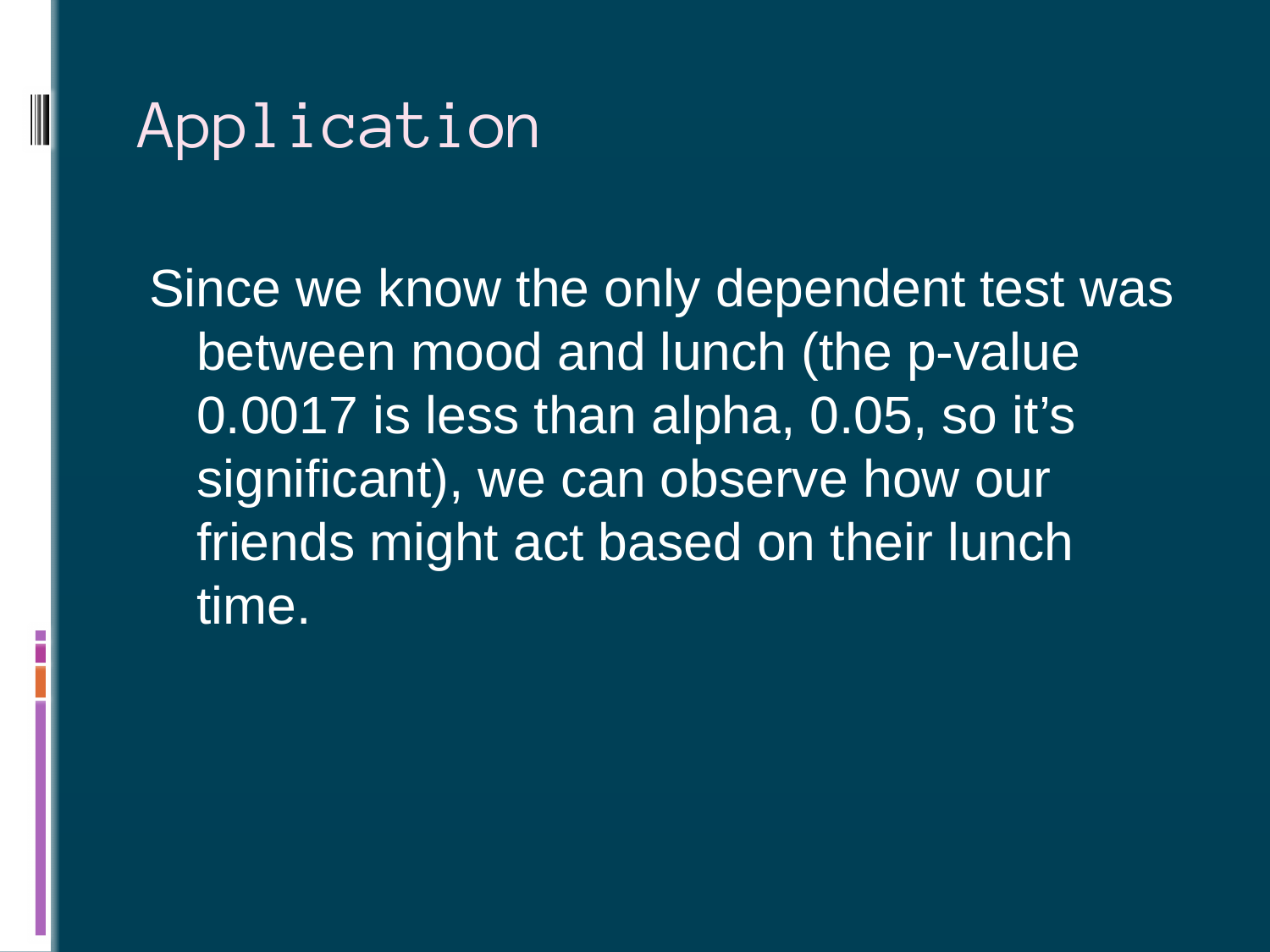

# Application
Since we know the only dependent test was between mood and lunch (the p-value 0.0017 is less than alpha, 0.05, so it’s significant), we can observe how our friends might act based on their lunch time.